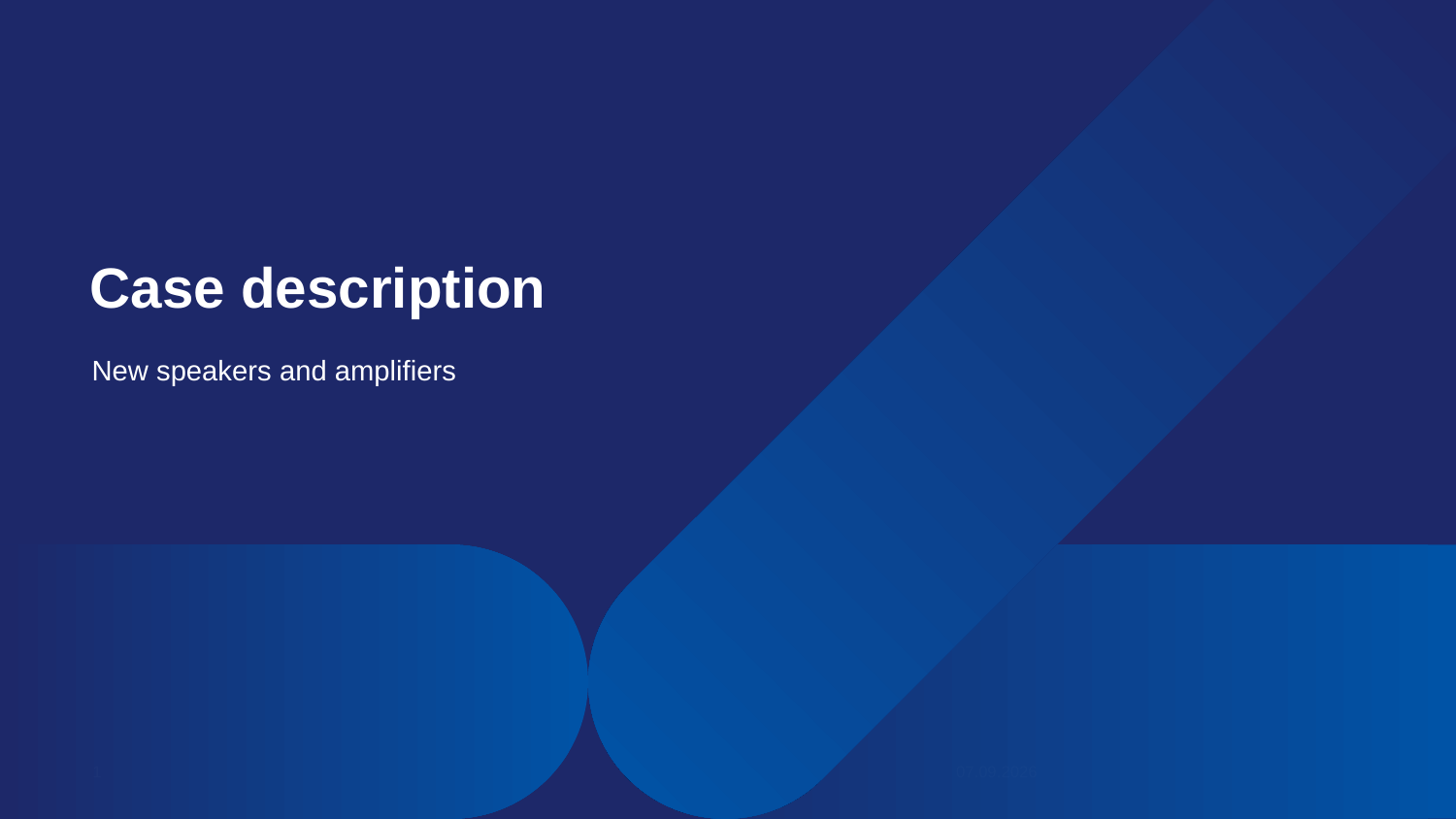

# Case description
New speakers and amplifiers

1
07.09.2026